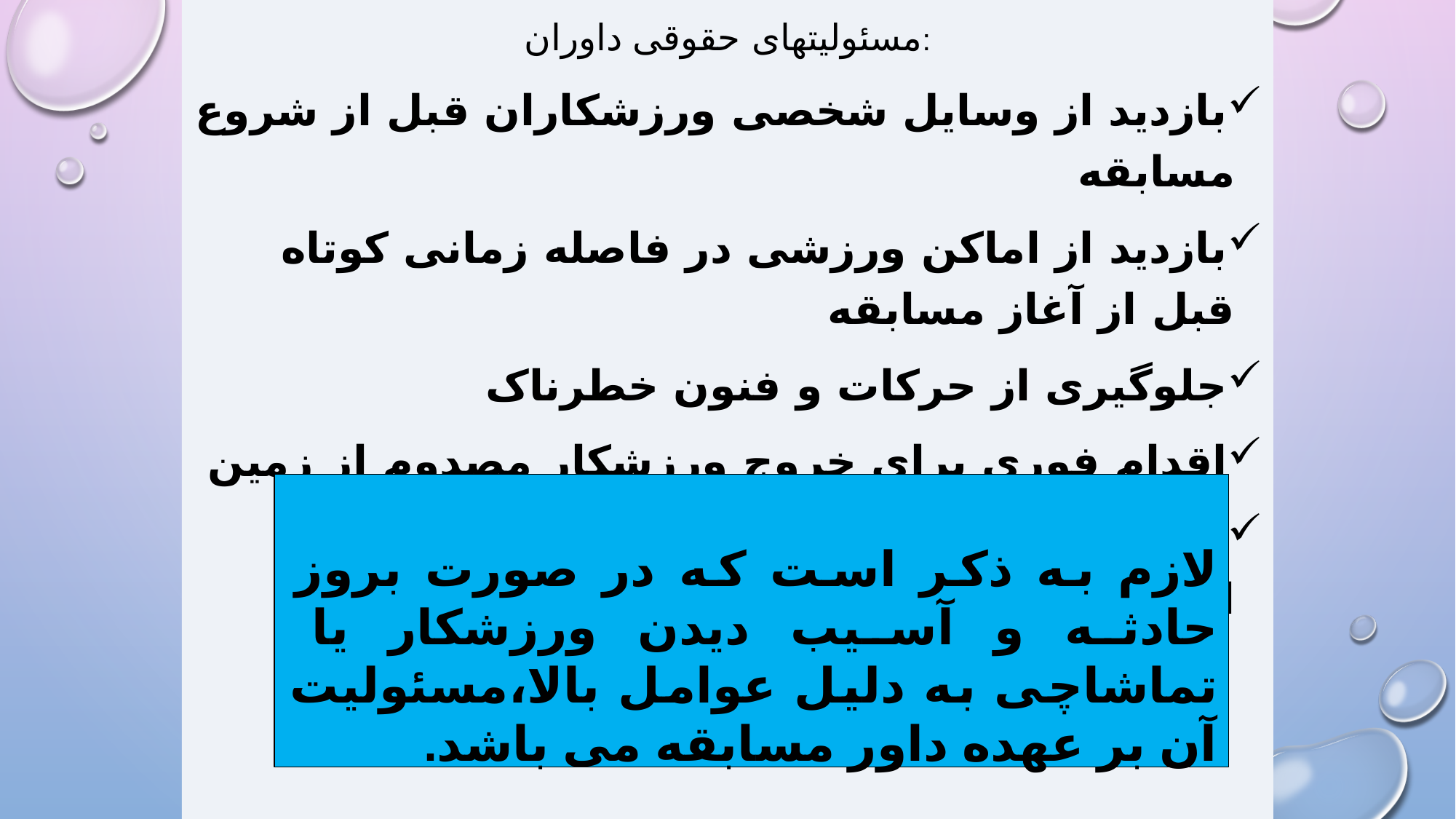

مسئولیتهای حقوقی داوران:
بازدید از وسایل شخصی ورزشکاران قبل از شروع مسابقه
بازدید از اماکن ورزشی در فاصله زمانی کوتاه قبل از آغاز مسابقه
جلوگیری از حرکات و فنون خطرناک
اقدام فوری برای خروج ورزشکار مصدوم از زمین
تشخیص قابلیت برگزاری مسابقه در شرایط اضطراری.

لازم به ذکر است که در صورت بروز حادثه و آسیب دیدن ورزشکار یا تماشاچی به دلیل عوامل بالا،مسئولیت آن بر عهده داور مسابقه می باشد.